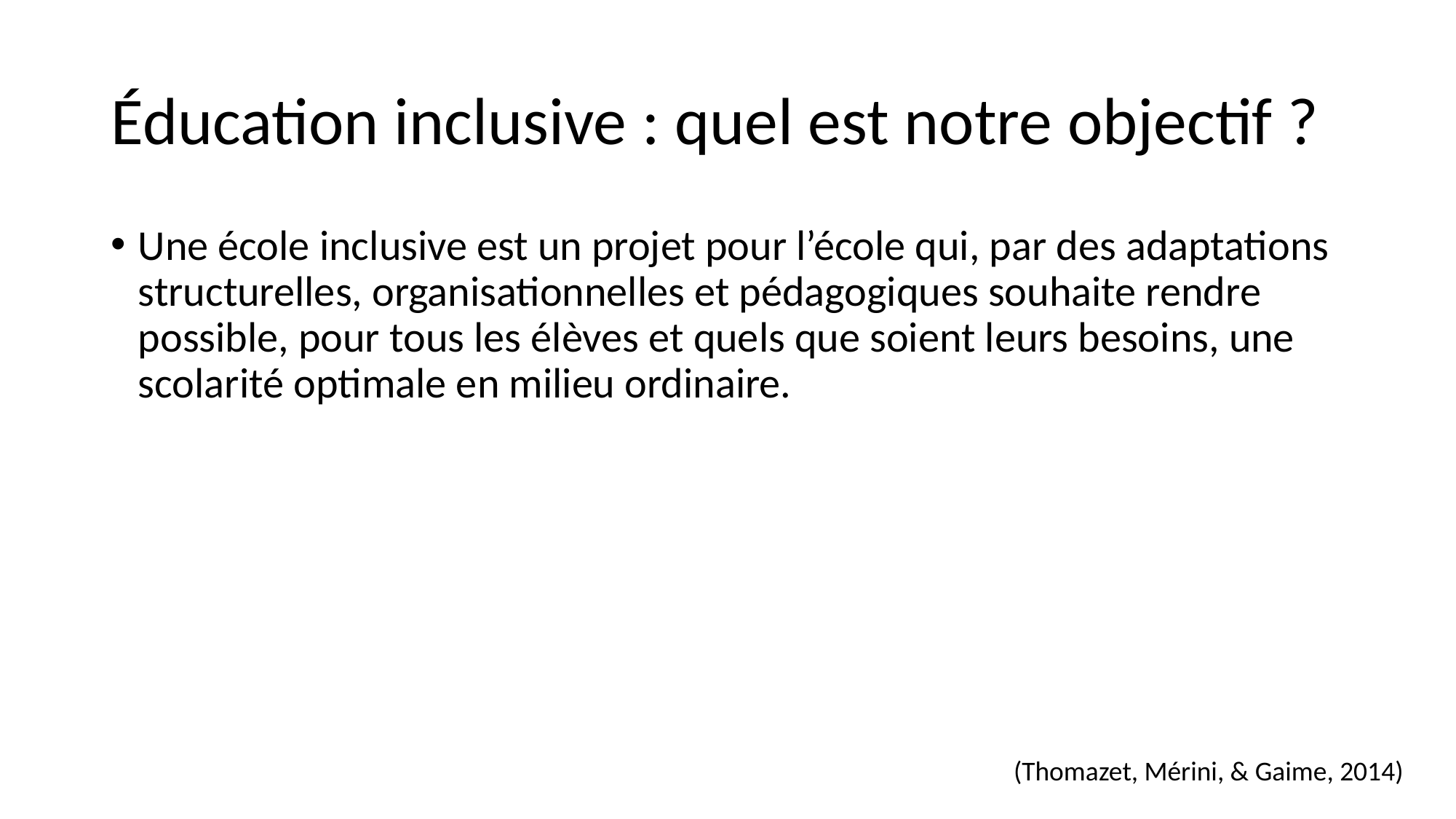

# Éducation inclusive : quel est notre objectif ?
Une école inclusive est un projet pour l’école qui, par des adaptations structurelles, organisationnelles et pédagogiques souhaite rendre possible, pour tous les élèves et quels que soient leurs besoins, une scolarité optimale en milieu ordinaire.
(Thomazet, Mérini, & Gaime, 2014)